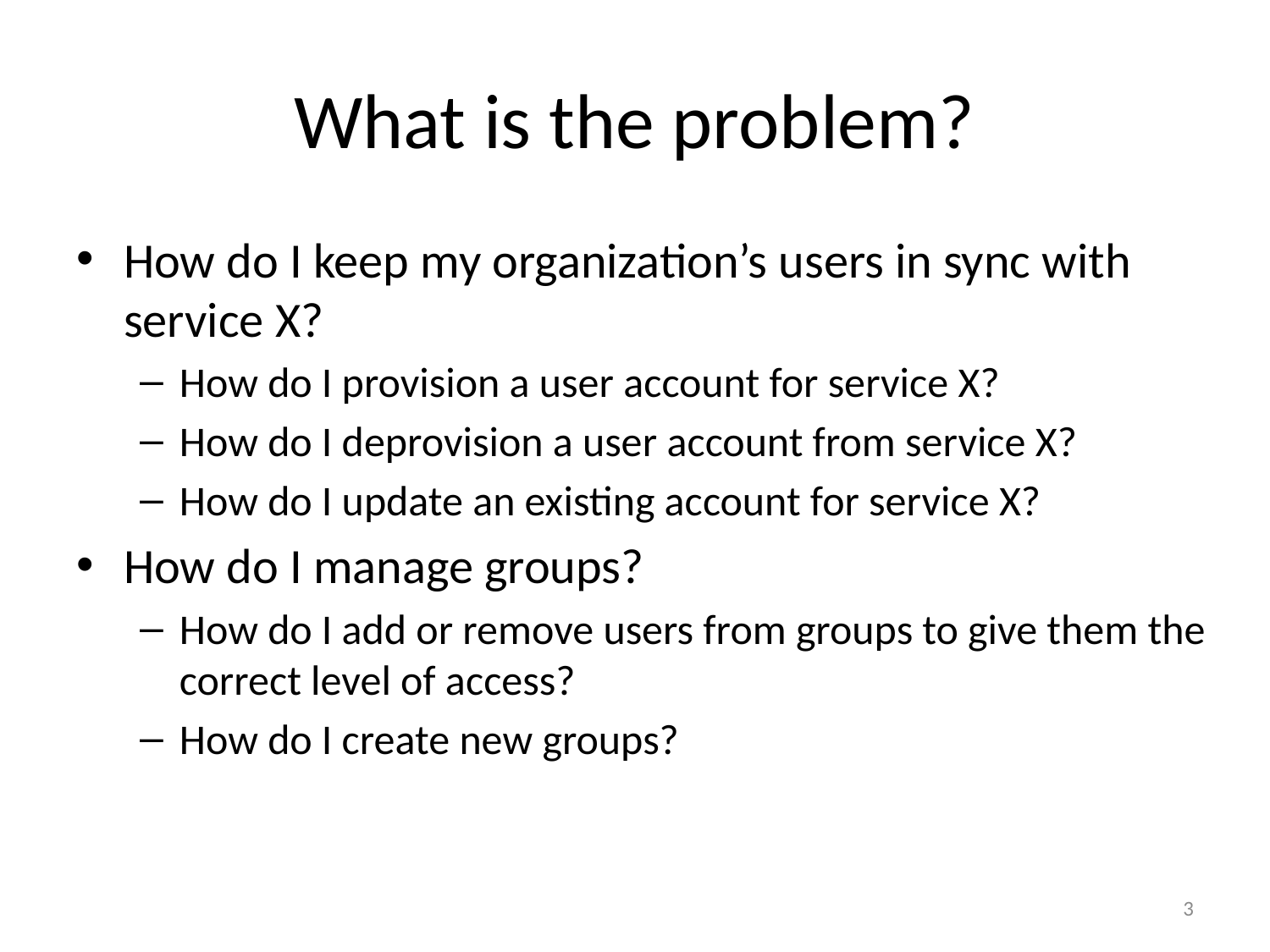

# What is the problem?
How do I keep my organization’s users in sync with service X?
How do I provision a user account for service X?
How do I deprovision a user account from service X?
How do I update an existing account for service X?
How do I manage groups?
How do I add or remove users from groups to give them the correct level of access?
How do I create new groups?
3